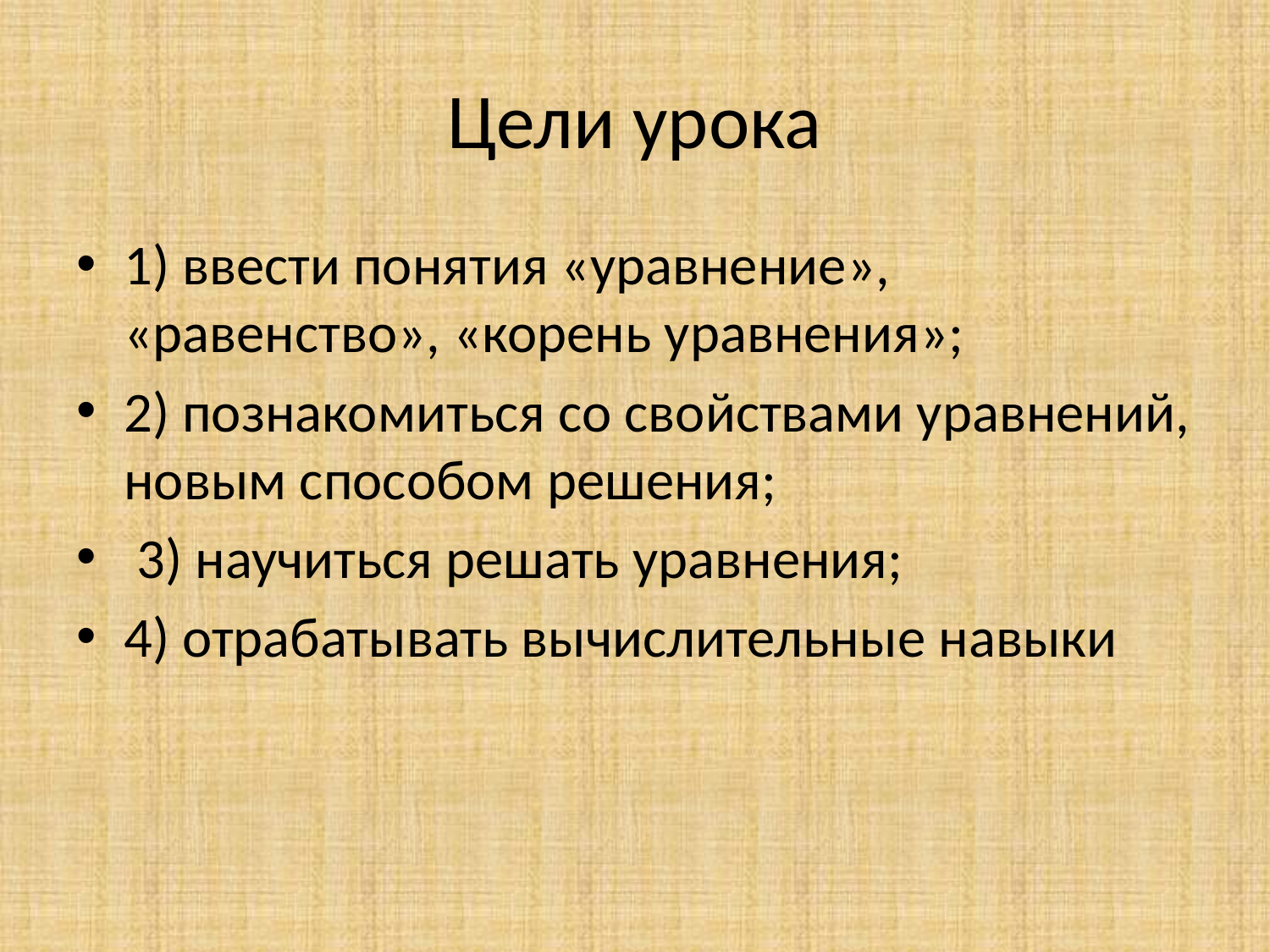

# Цели урока
1) ввести понятия «уравнение», «равенство», «корень уравнения»;
2) познакомиться со свойствами уравнений, новым способом решения;
 3) научиться решать уравнения;
4) отрабатывать вычислительные навыки